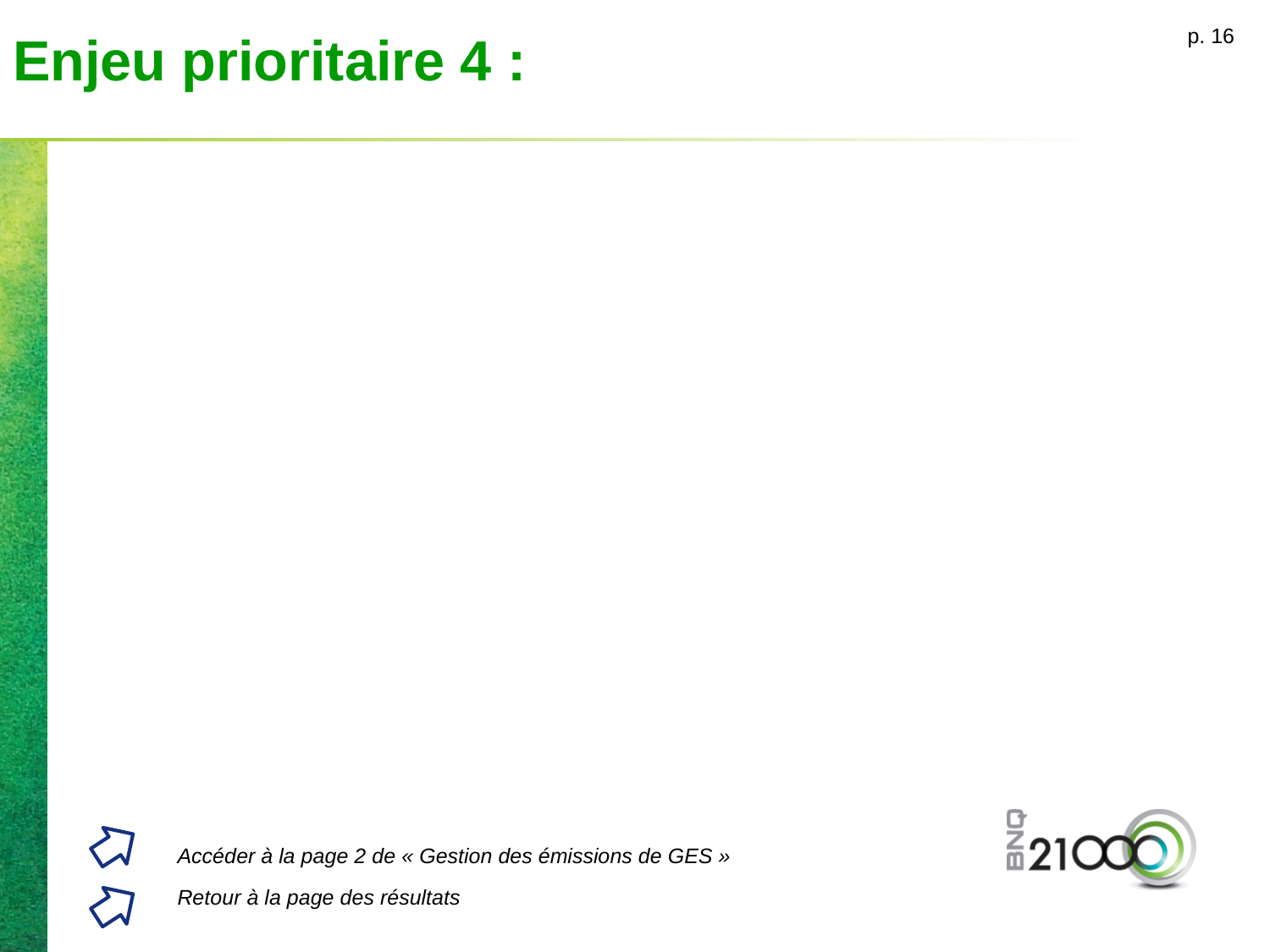

p. 16
# Enjeu prioritaire 4 :

Accéder à la page 2 de « Gestion des émissions de GES »
Retour à la page des résultats